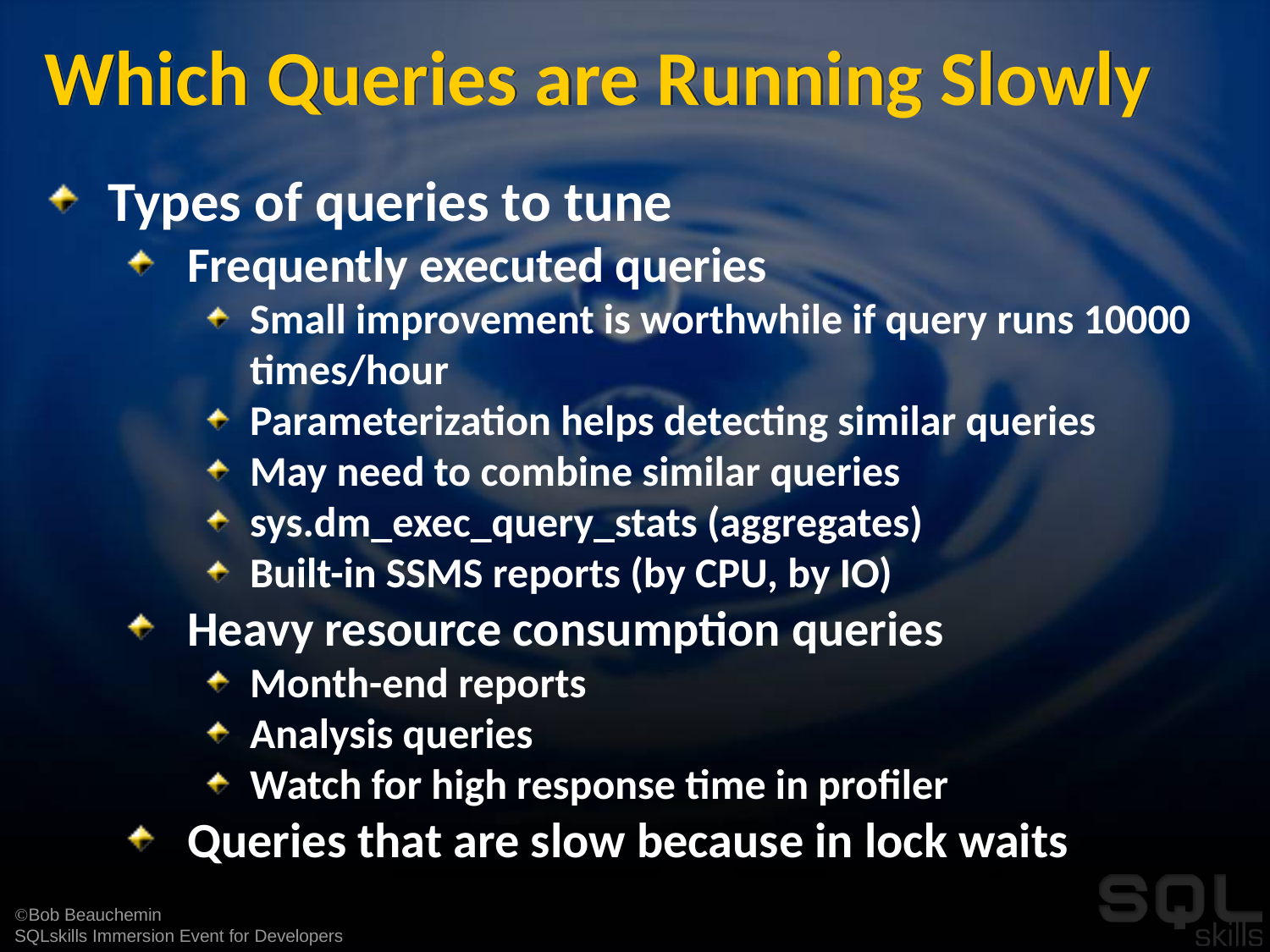

# Which Queries are Running Slowly
Types of queries to tune
Frequently executed queries
Small improvement is worthwhile if query runs 10000 times/hour
Parameterization helps detecting similar queries
May need to combine similar queries
sys.dm_exec_query_stats (aggregates)
Built-in SSMS reports (by CPU, by IO)
Heavy resource consumption queries
Month-end reports
Analysis queries
Watch for high response time in profiler
Queries that are slow because in lock waits